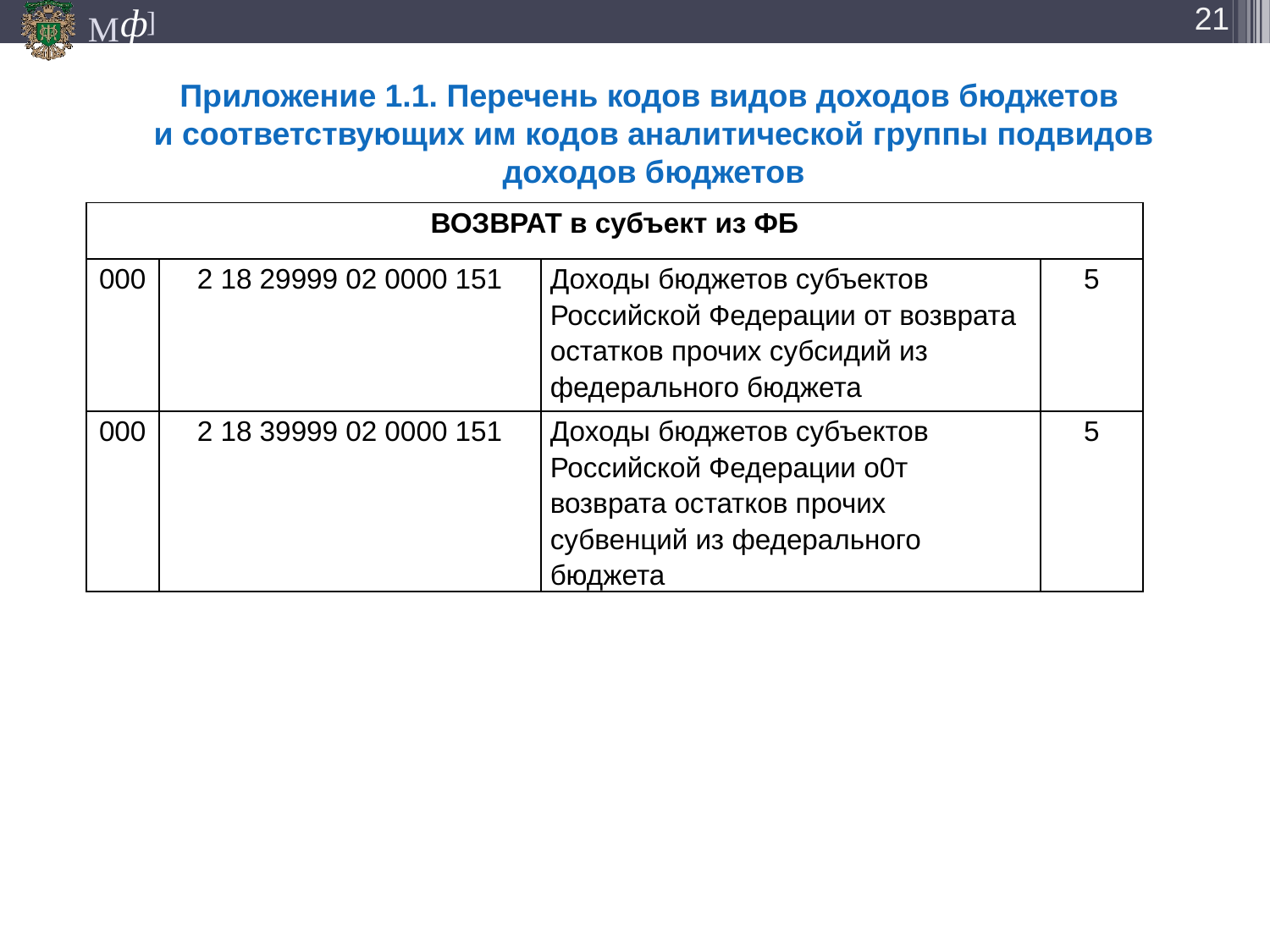

21
Приложение 1.1. Перечень кодов видов доходов бюджетов
и соответствующих им кодов аналитической группы подвидов доходов бюджетов

| ВОЗВРАТ в субъект из ФБ |  |  |  |
| --- | --- | --- | --- |
| 000 | 2 18 29999 02 0000 151 | Доходы бюджетов субъектов Российской Федерации от возврата остатков прочих субсидий из федерального бюджета | 5 |
| 000 | 2 18 39999 02 0000 151 | Доходы бюджетов субъектов Российской Федерации о0т возврата остатков прочих субвенций из федерального бюджета | 5 |